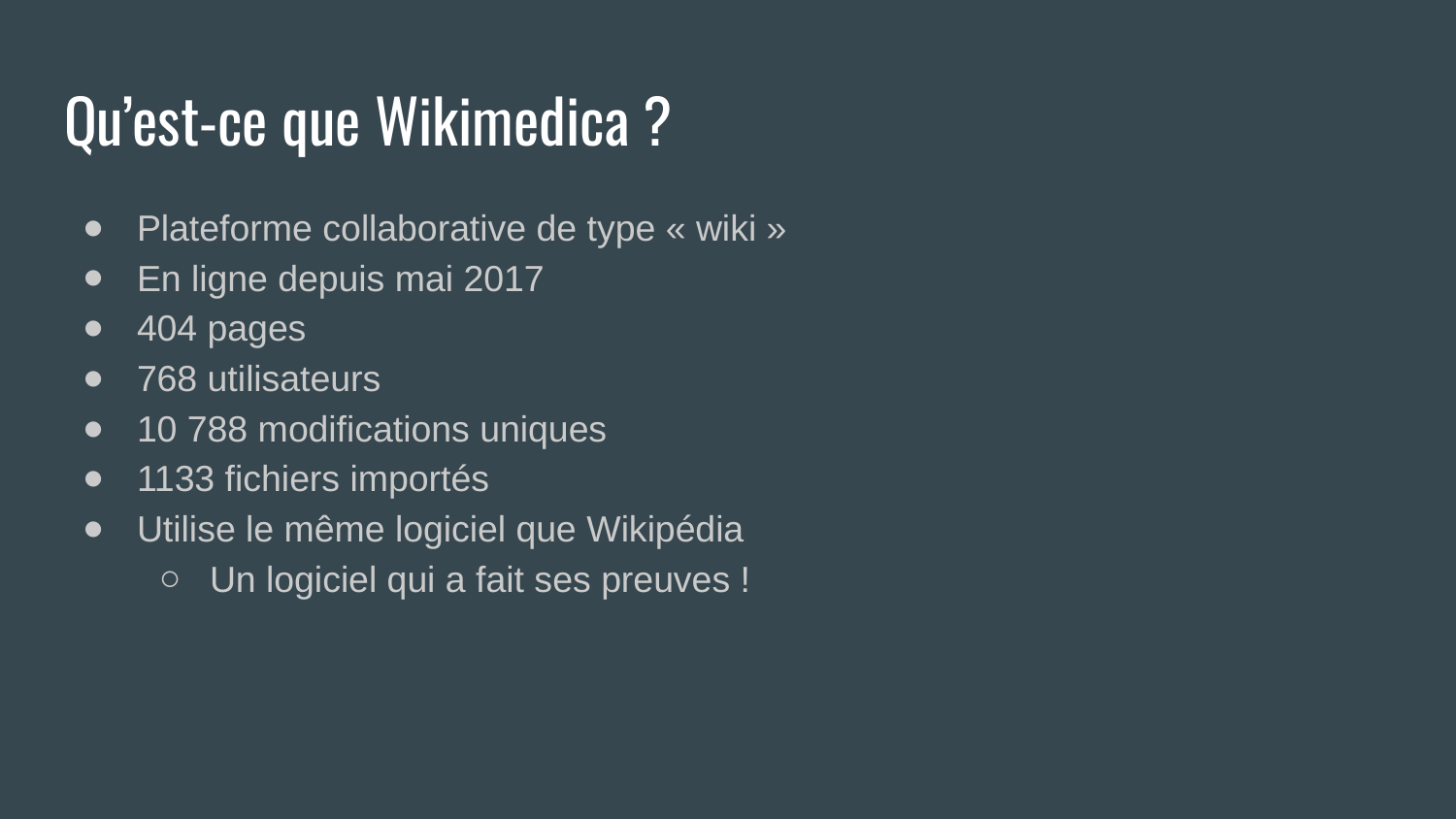

# Qu’est-ce que Wikimedica ?
Plateforme collaborative de type « wiki »
En ligne depuis mai 2017
404 pages
768 utilisateurs
10 788 modifications uniques
1133 fichiers importés
Utilise le même logiciel que Wikipédia
Un logiciel qui a fait ses preuves !